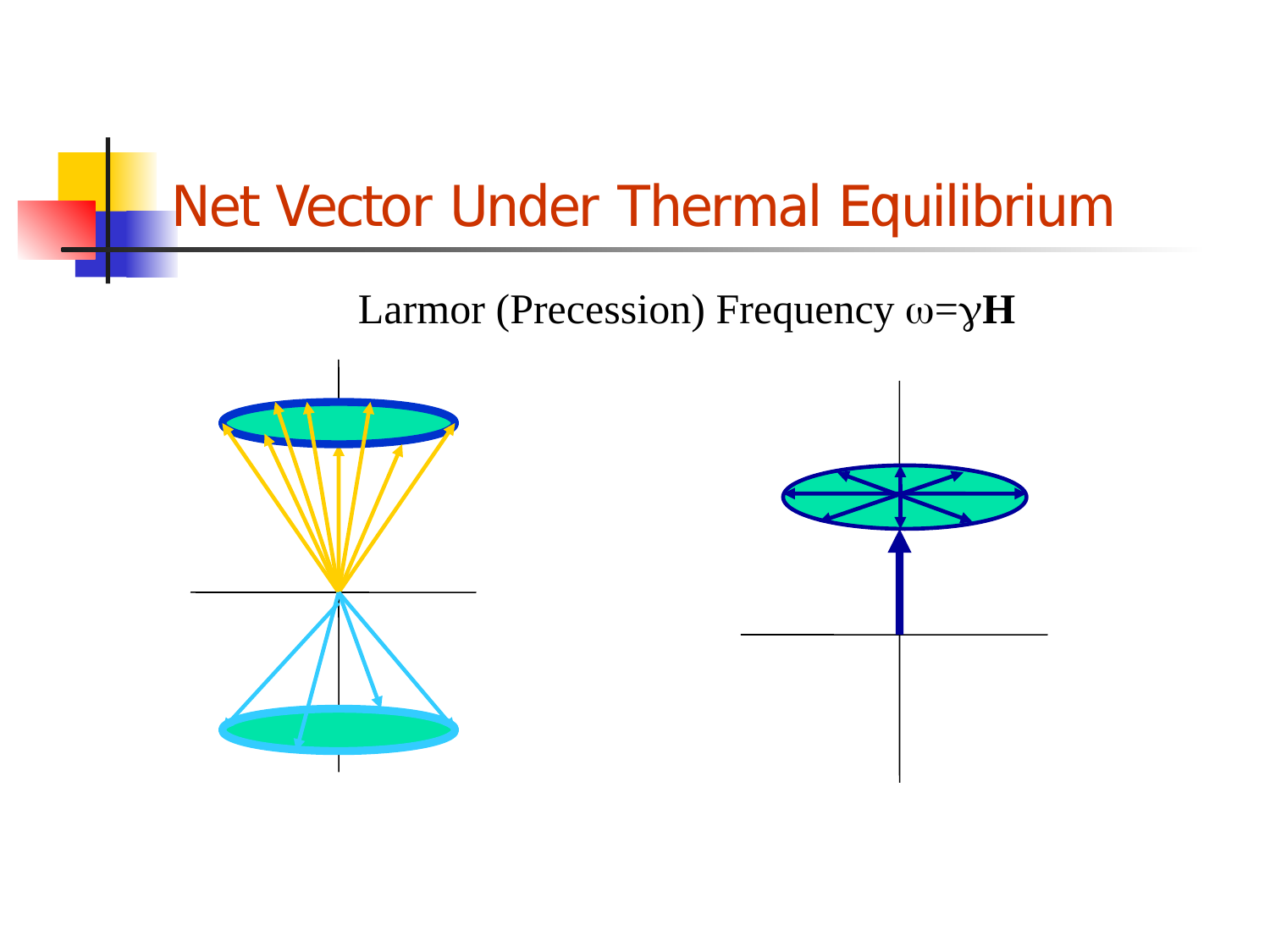

# Net Vector Under Thermal Equilibrium
Larmor (Precession) Frequency ω=γH